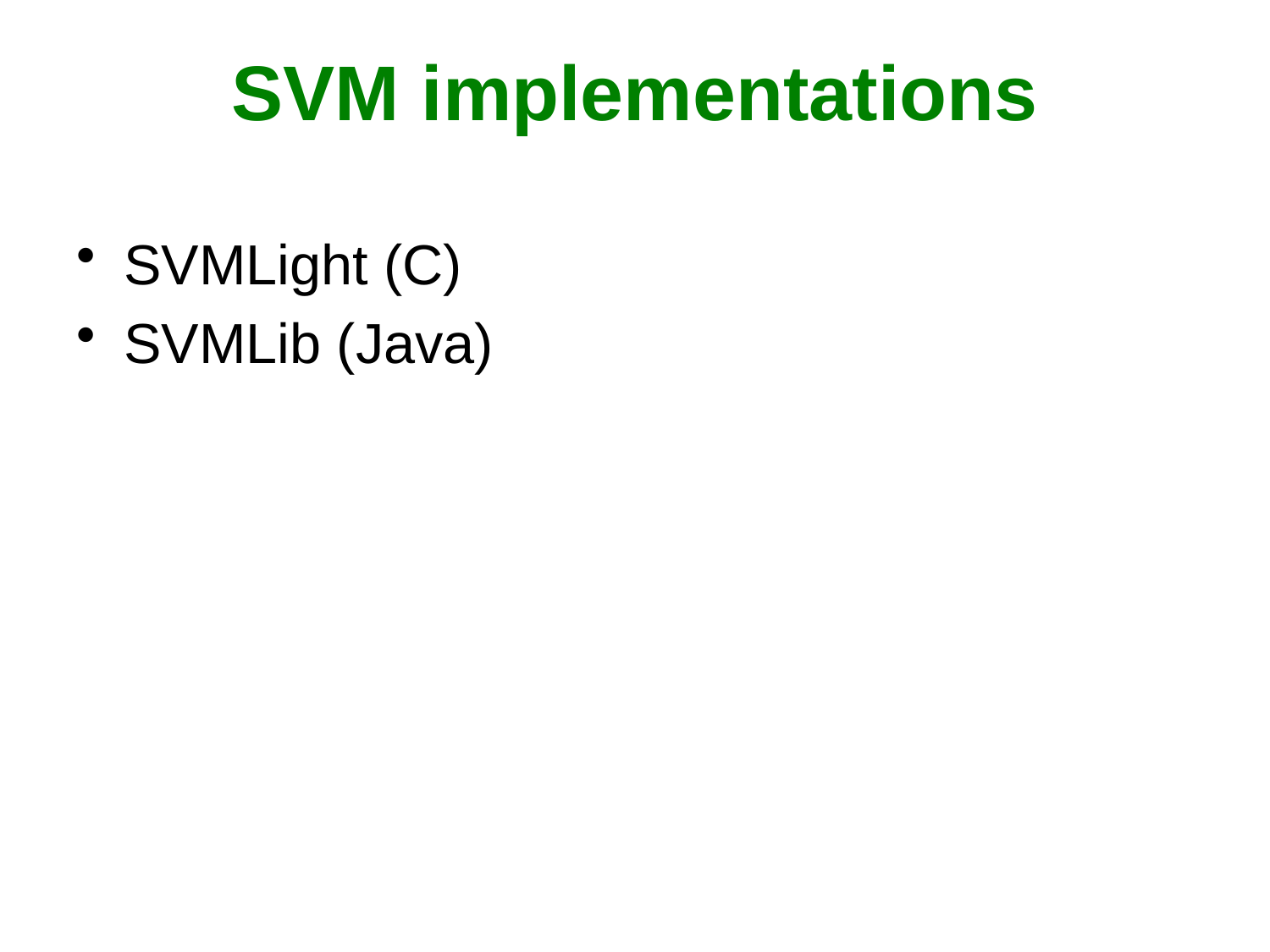

# SVM implementations
SVMLight (C)
SVMLib (Java)